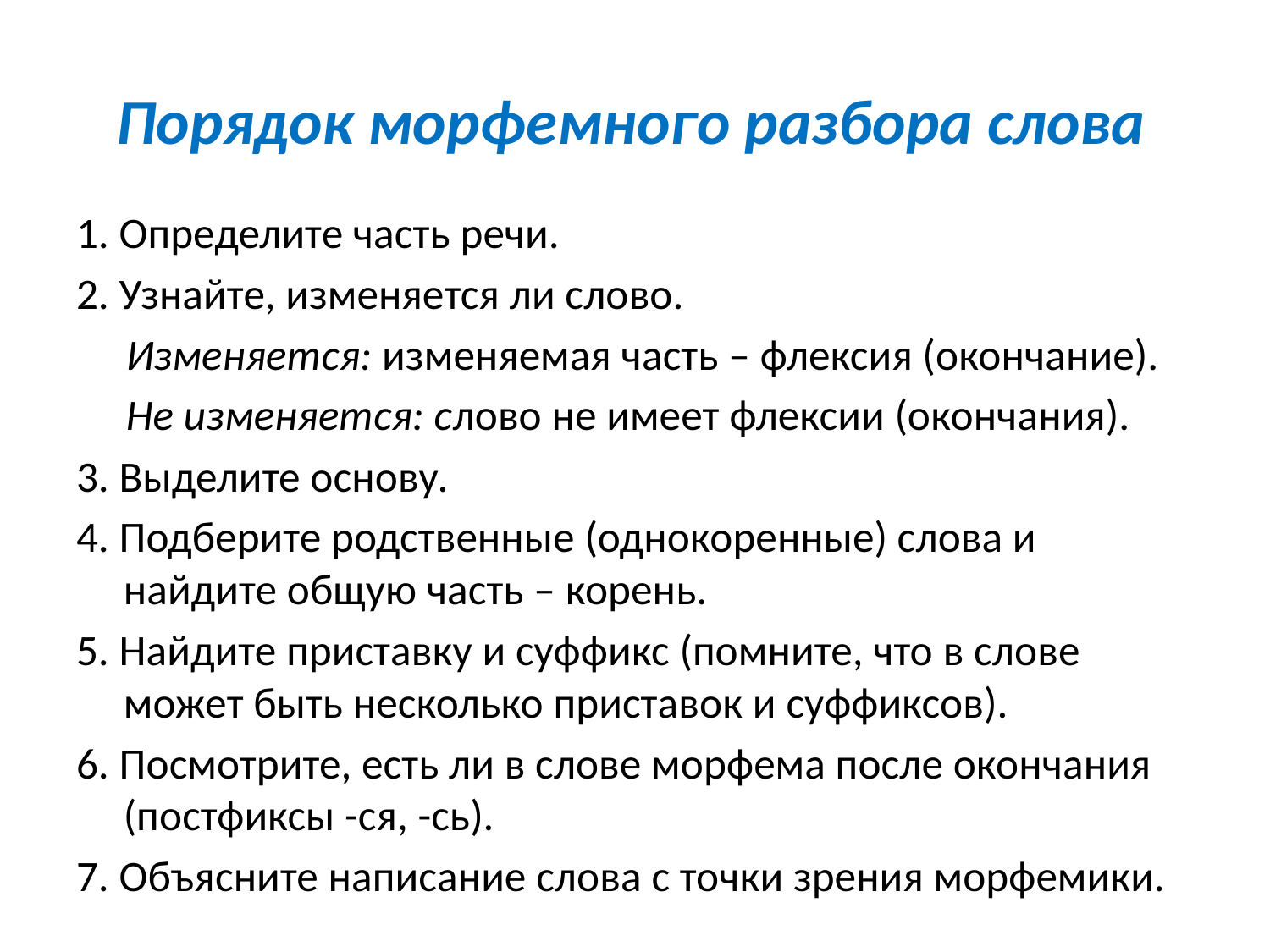

# Порядок морфемного разбора слова
1. Определите часть речи.
2. Узнайте, изменяется ли слово.
     Изменяется: изменяемая часть – флексия (окончание).
     Не изменяется: слово не имеет флексии (окончания).
3. Выделите основу.
4. Подберите родственные (однокоренные) слова и найдите общую часть – корень.
5. Найдите приставку и суффикс (помните, что в слове может быть несколько приставок и суффиксов).
6. Посмотрите, есть ли в слове морфема после окончания (постфиксы -ся, -сь).
7. Объясните написание слова с точки зрения морфемики.